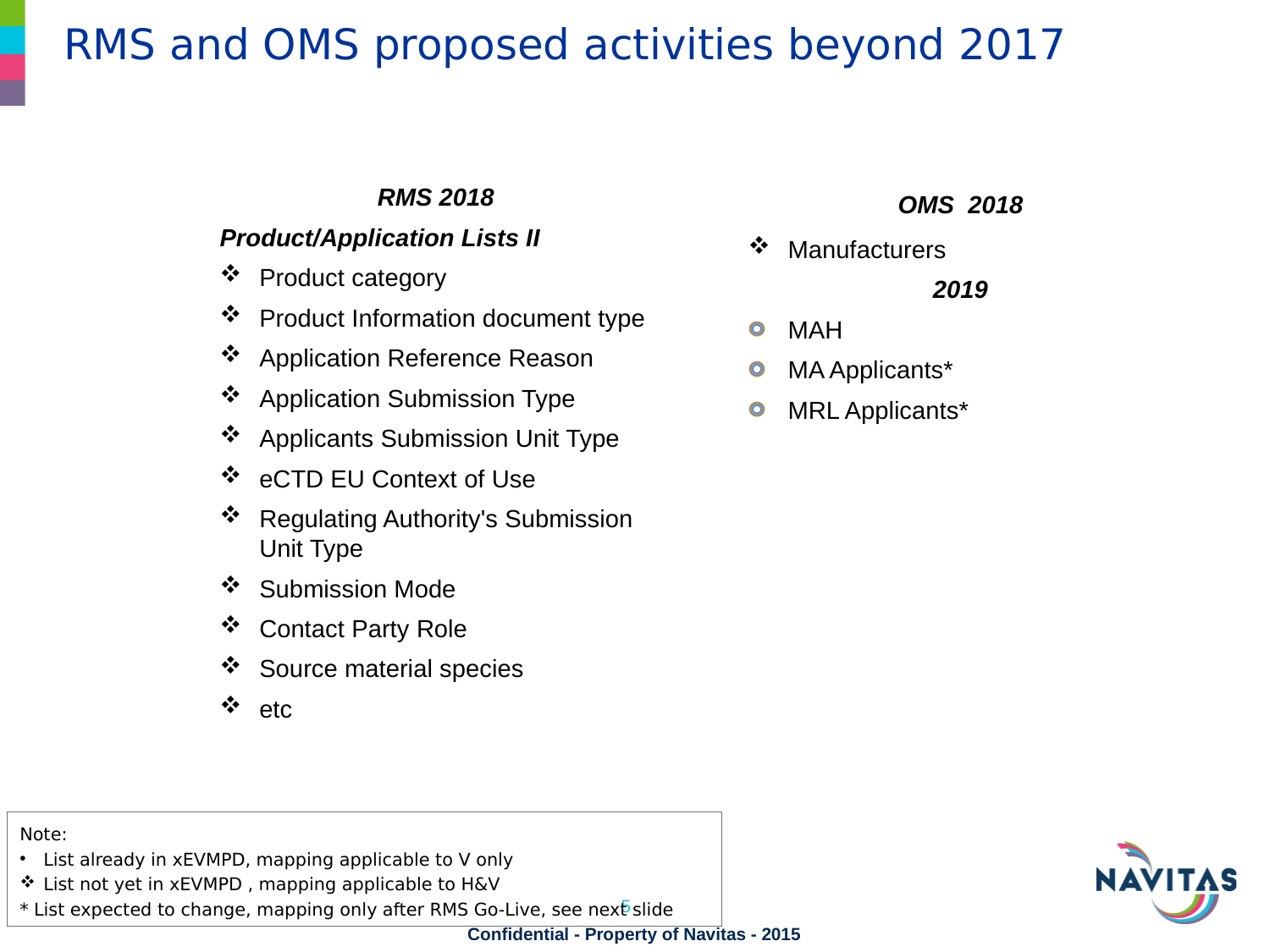

# RMS and OMS proposed activities beyond 2017
RMS 2018
Product/Application Lists II
Product category
Product Information document type
Application Reference Reason
Application Submission Type
Applicants Submission Unit Type
eCTD EU Context of Use
Regulating Authority's Submission Unit Type
Submission Mode
Contact Party Role
Source material species
etc

OMS  2018
Manufacturers
2019
MAH
MA Applicants*
MRL Applicants*

Note:
List already in xEVMPD, mapping applicable to V only
List not yet in xEVMPD , mapping applicable to H&V
* List expected to change, mapping only after RMS Go-Live, see next slide